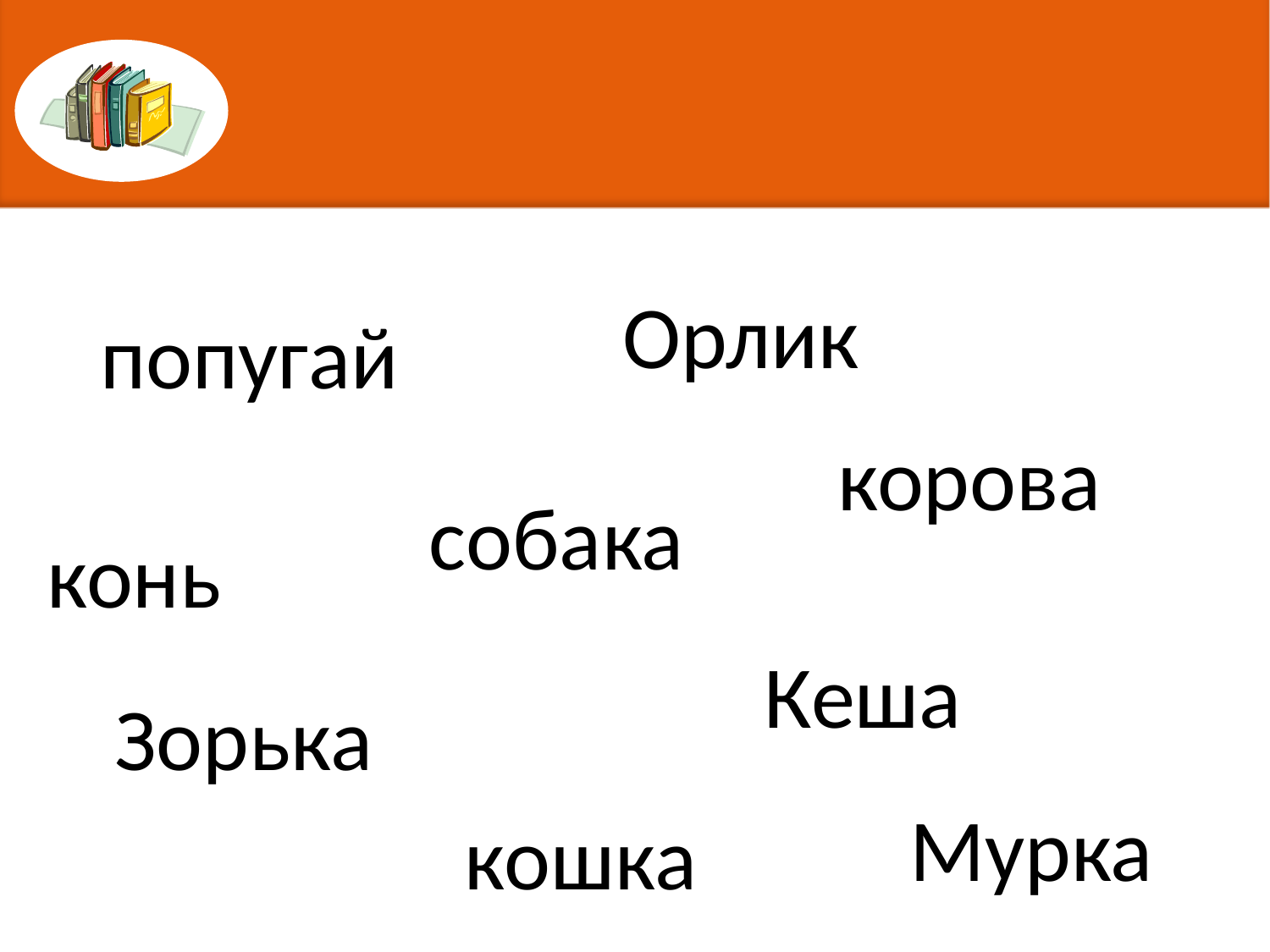

Орлик
попугай
корова
собака
конь
Кеша
Зорька
Мурка
кошка